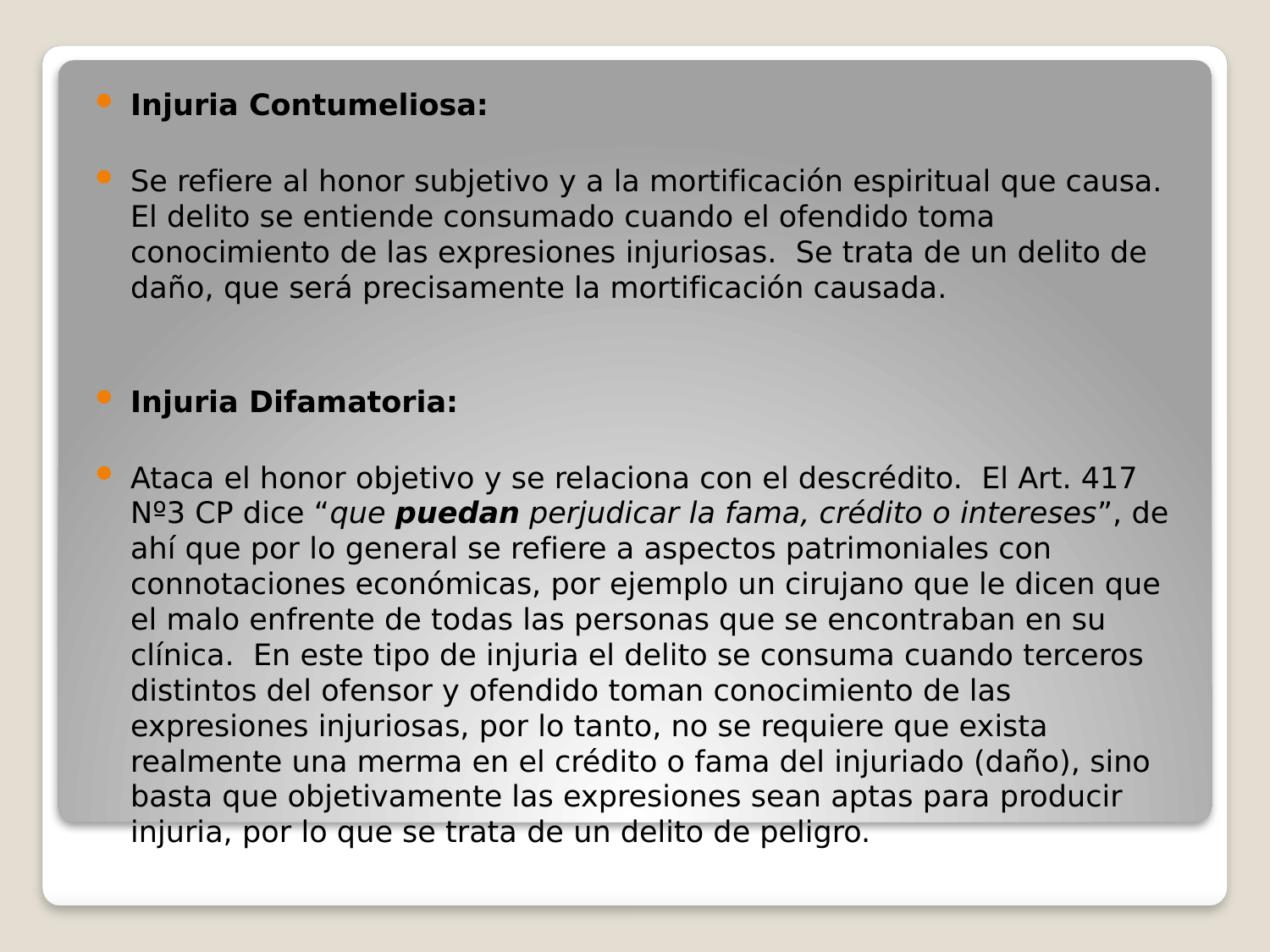

Injuria Contumeliosa:

Se refiere al honor subjetivo y a la mortificación espiritual que causa. El delito se entiende consumado cuando el ofendido toma conocimiento de las expresiones injuriosas.  Se trata de un delito de daño, que será precisamente la mortificación causada.

Injuria Difamatoria:

Ataca el honor objetivo y se relaciona con el descrédito.  El Art. 417 Nº3 CP dice “que puedan perjudicar la fama, crédito o intereses”, de ahí que por lo general se refiere a aspectos patrimoniales con connotaciones económicas, por ejemplo un cirujano que le dicen que el malo enfrente de todas las personas que se encontraban en su clínica.  En este tipo de injuria el delito se consuma cuando terceros distintos del ofensor y ofendido toman conocimiento de las expresiones injuriosas, por lo tanto, no se requiere que exista realmente una merma en el crédito o fama del injuriado (daño), sino basta que objetivamente las expresiones sean aptas para producir injuria, por lo que se trata de un delito de peligro.

#